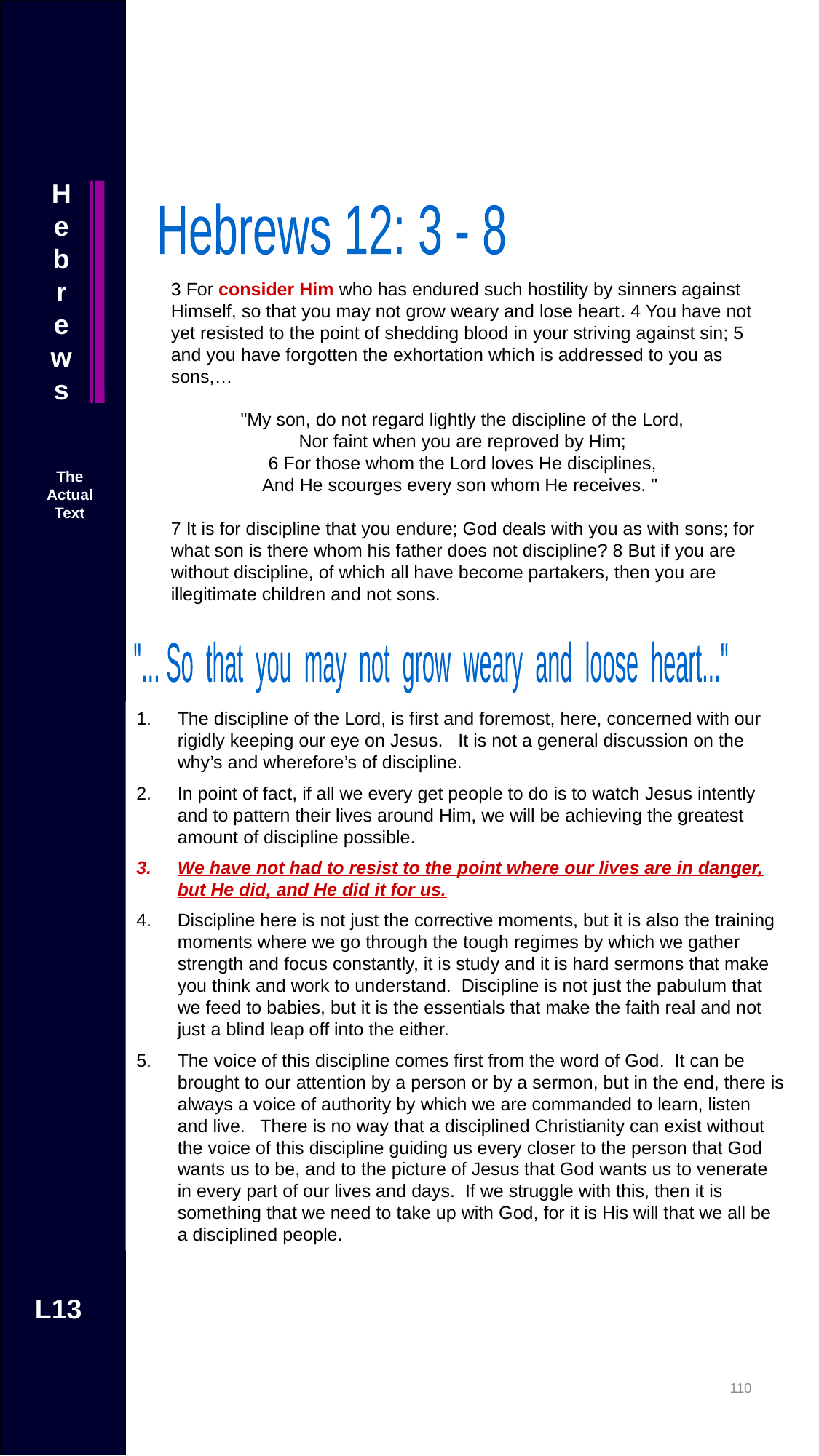

Hebrews

Hebrews 12: 3 - 8
3 For consider Him who has endured such hostility by sinners against Himself, so that you may not grow weary and lose heart. 4 You have not yet resisted to the point of shedding blood in your striving against sin; 5 and you have forgotten the exhortation which is addressed to you as sons,…

"My son, do not regard lightly the discipline of the Lord,
Nor faint when you are reproved by Him;
6 For those whom the Lord loves He disciplines,
And He scourges every son whom He receives. "

7 It is for discipline that you endure; God deals with you as with sons; for what son is there whom his father does not discipline? 8 But if you are without discipline, of which all have become partakers, then you are illegitimate children and not sons.

The Actual Text
"... So  that  you  may  not  grow  weary  and  loose  heart..."
The discipline of the Lord, is first and foremost, here, concerned with our rigidly keeping our eye on Jesus.   It is not a general discussion on the why’s and wherefore’s of discipline.
In point of fact, if all we every get people to do is to watch Jesus intently and to pattern their lives around Him, we will be achieving the greatest amount of discipline possible.
We have not had to resist to the point where our lives are in danger, but He did, and He did it for us.
Discipline here is not just the corrective moments, but it is also the training moments where we go through the tough regimes by which we gather strength and focus constantly, it is study and it is hard sermons that make you think and work to understand.  Discipline is not just the pabulum that we feed to babies, but it is the essentials that make the faith real and not just a blind leap off into the either.
The voice of this discipline comes first from the word of God.  It can be brought to our attention by a person or by a sermon, but in the end, there is always a voice of authority by which we are commanded to learn, listen and live.   There is no way that a disciplined Christianity can exist without the voice of this discipline guiding us every closer to the person that God wants us to be, and to the picture of Jesus that God wants us to venerate in every part of our lives and days.  If we struggle with this, then it is something that we need to take up with God, for it is His will that we all be a disciplined people.
L13
110